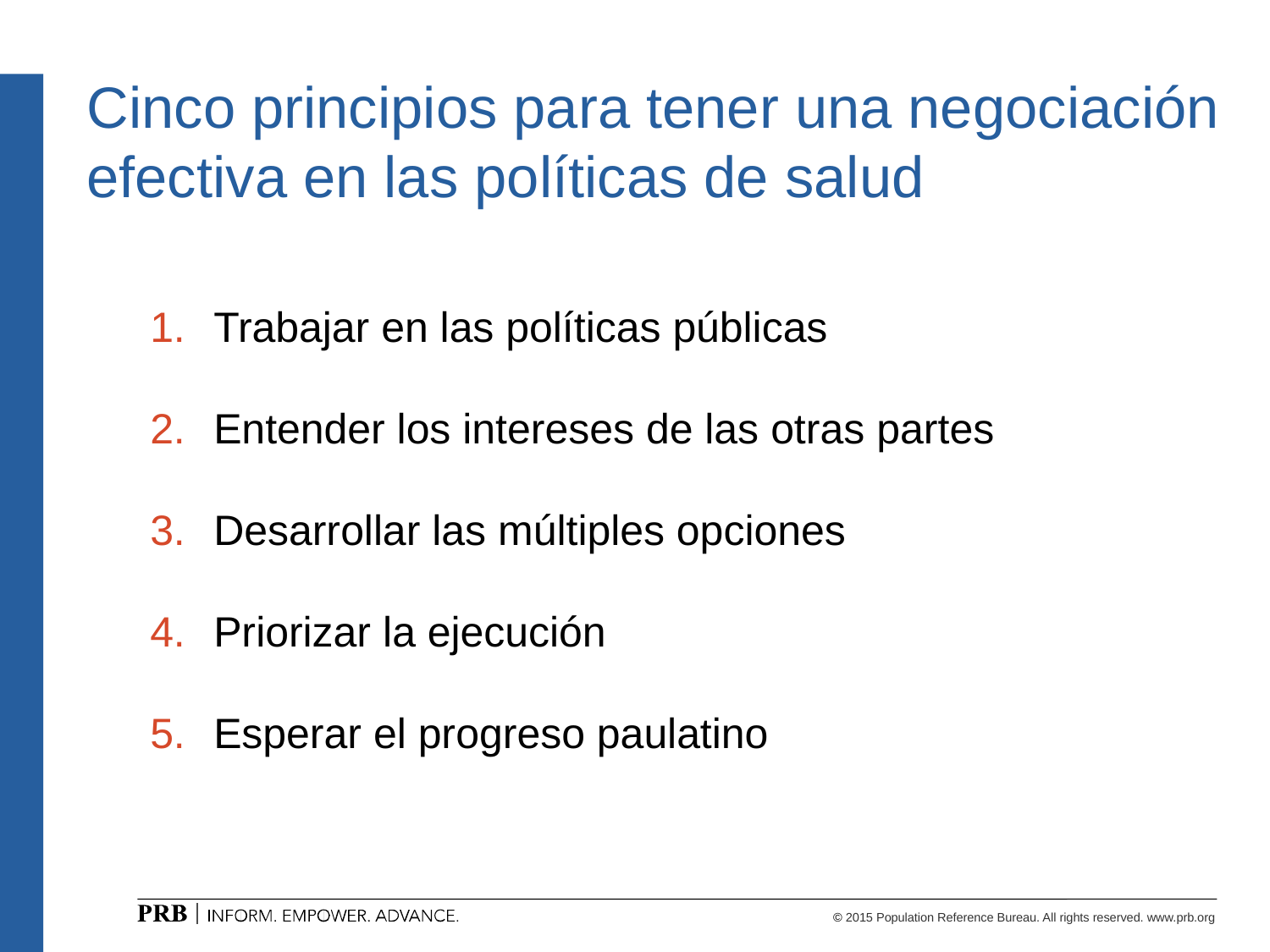

# Cinco principios para tener una negociación efectiva en las políticas de salud
Trabajar en las políticas públicas
Entender los intereses de las otras partes
Desarrollar las múltiples opciones
Priorizar la ejecución
Esperar el progreso paulatino